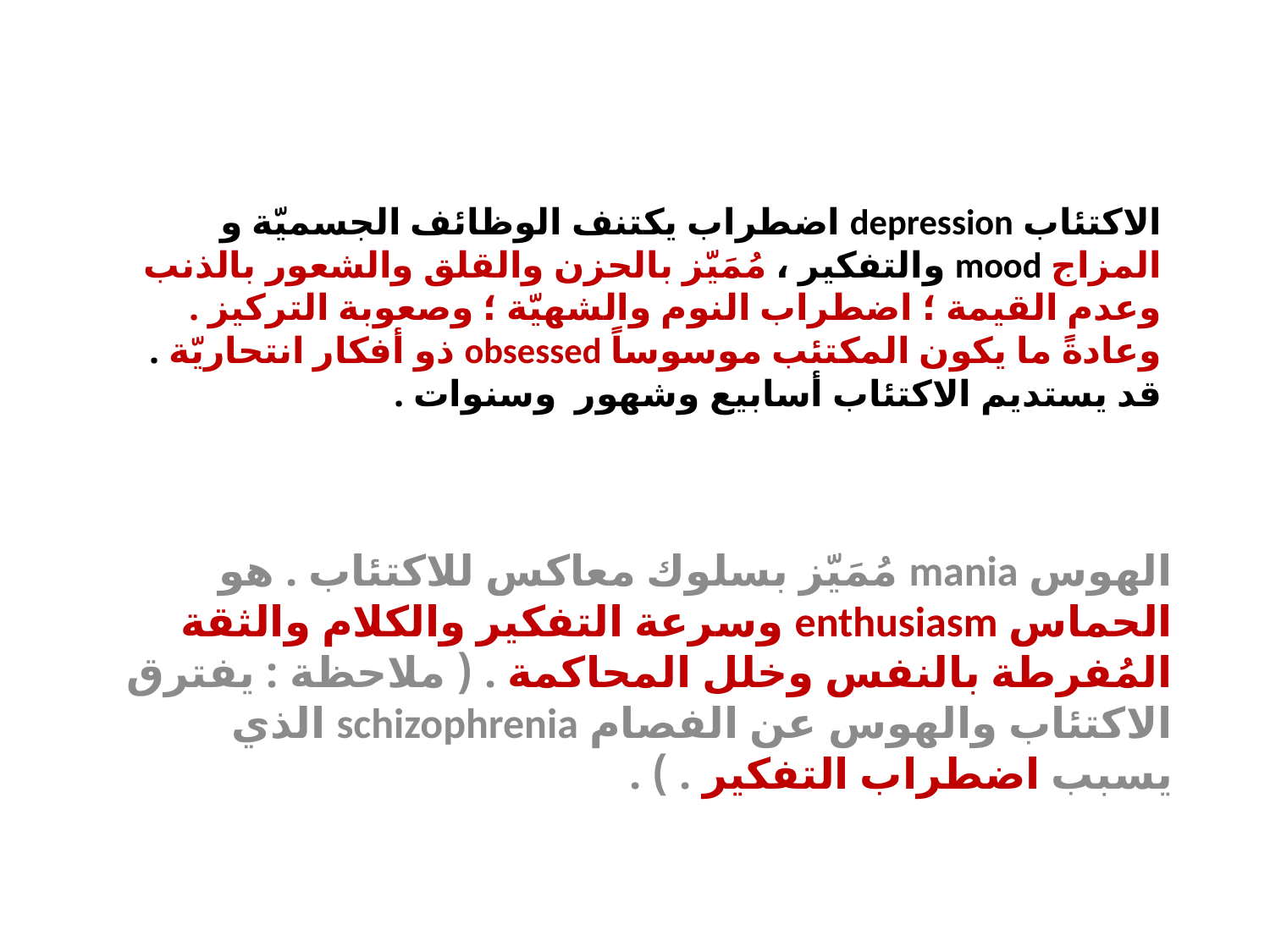

# الاكتئاب depression اضطراب يكتنف الوظائف الجسميّة و المزاج mood والتفكير ، مُمَيّز بالحزن والقلق والشعور بالذنب وعدم القيمة ؛ اضطراب النوم والشهيّة ؛ وصعوبة التركيز . وعادةً ما يكون المكتئب موسوساً obsessed ذو أفكار انتحاريّة . قد يستديم الاكتئاب أسابيع وشهور  وسنوات .

الهوس mania مُمَيّز بسلوك معاكس للاكتئاب . هو الحماس enthusiasm وسرعة التفكير والكلام والثقة المُفرطة بالنفس وخلل المحاكمة . ( ملاحظة : يفترق الاكتئاب والهوس عن الفصام schizophrenia الذي يسبب اضطراب التفكير . ) .